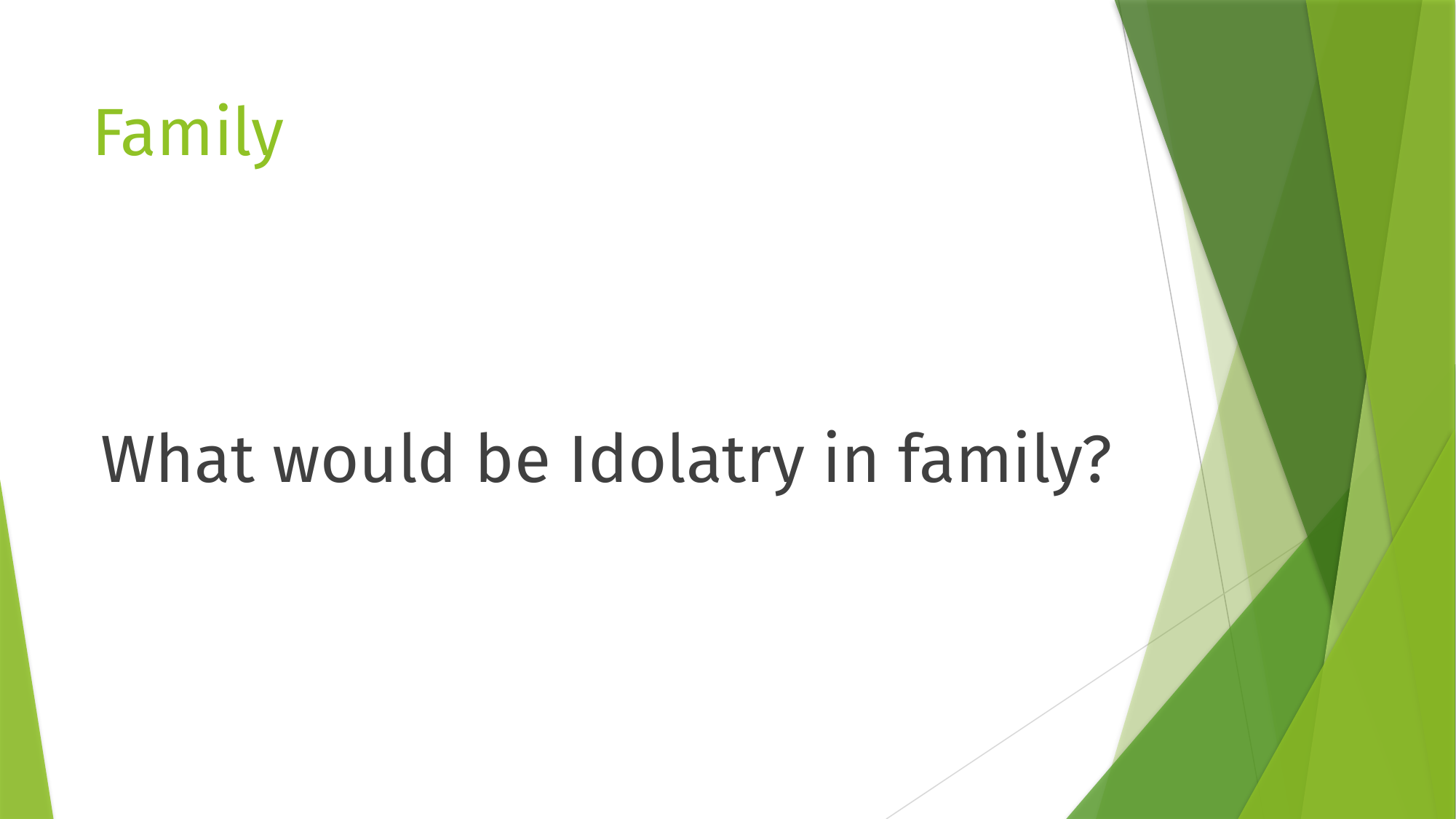

# Family
What would be Idolatry in family?